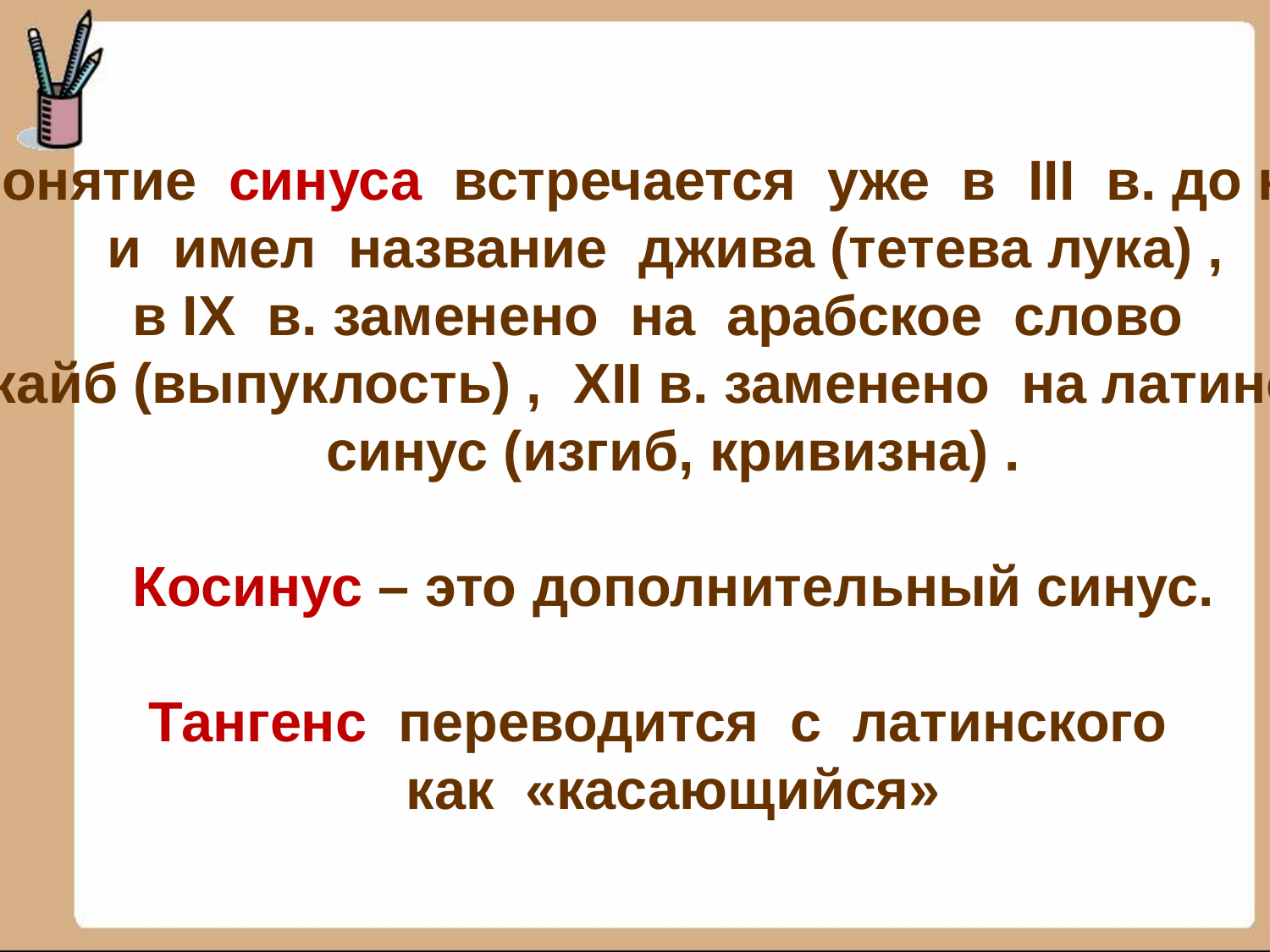

Понятие  синуса  встречается  уже  в  III  в. до н. э.
и  имел  название  джива (тетева лука) ,
в IX  в. заменено  на  арабское  слово
джайб (выпуклость) ,  XII в. заменено  на латинское
синус (изгиб, кривизна) .

Косинус – это дополнительный синус.

Тангенс  переводится  с  латинского
как  «касающийся»